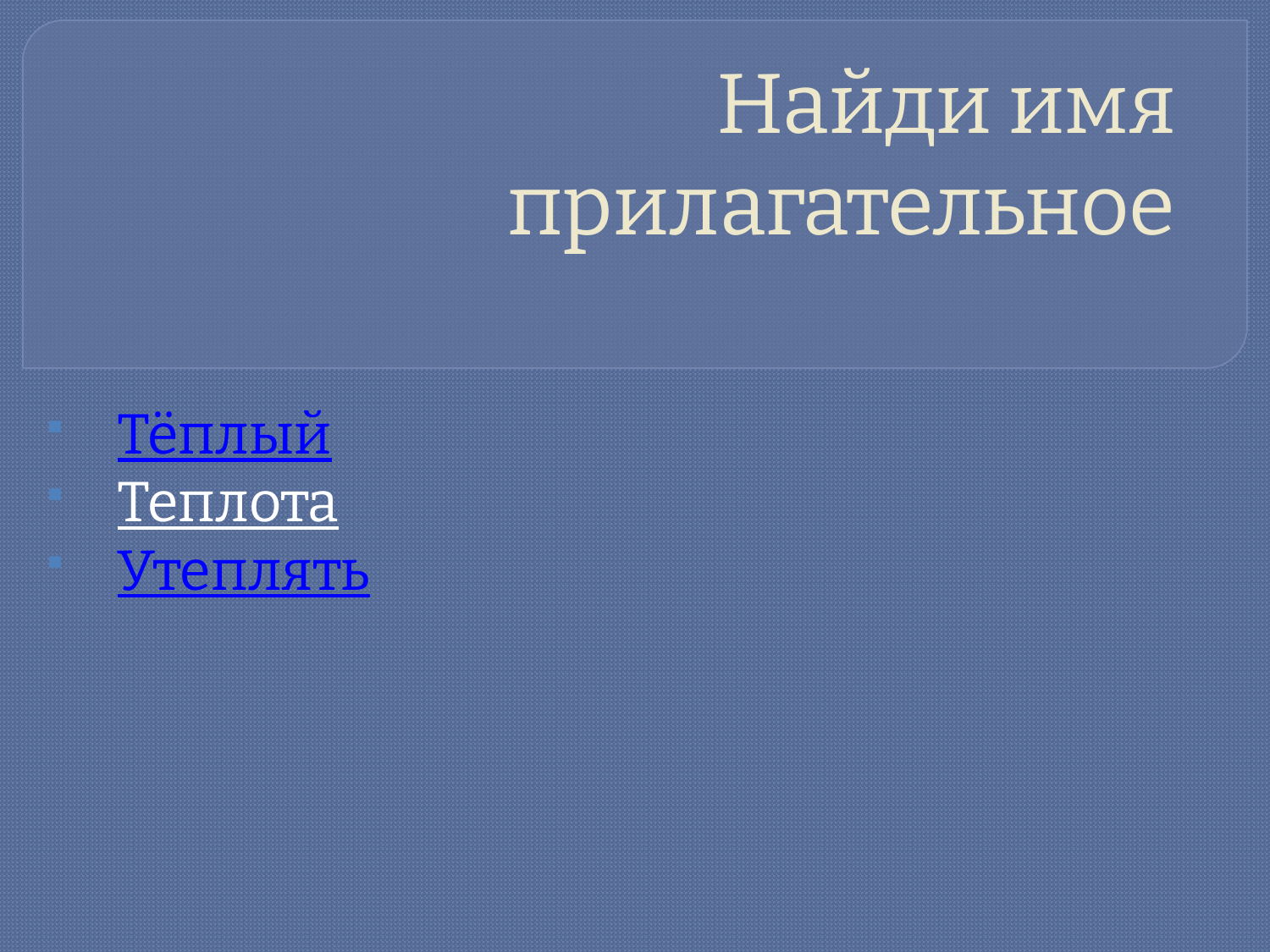

# Найди имя прилагательное
Тёплый
Теплота
Утеплять